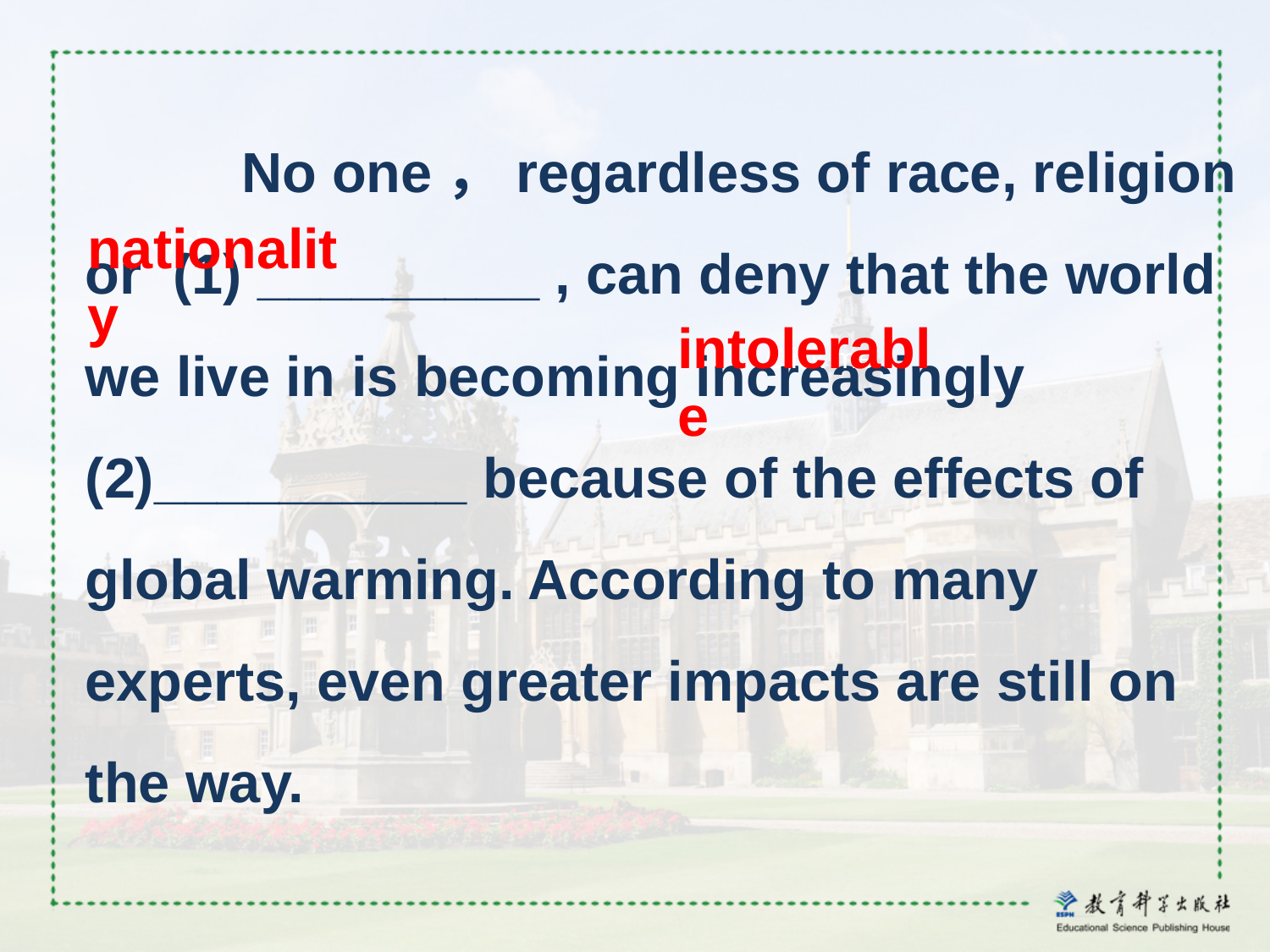

No one，regardless of race, religion or  (1) _________ , can deny that the world we live in is becoming increasingly (2)__________ because of the effects of global warming. According to many experts, even greater impacts are still on the way.

Click me
nationality
intolerable
Click me